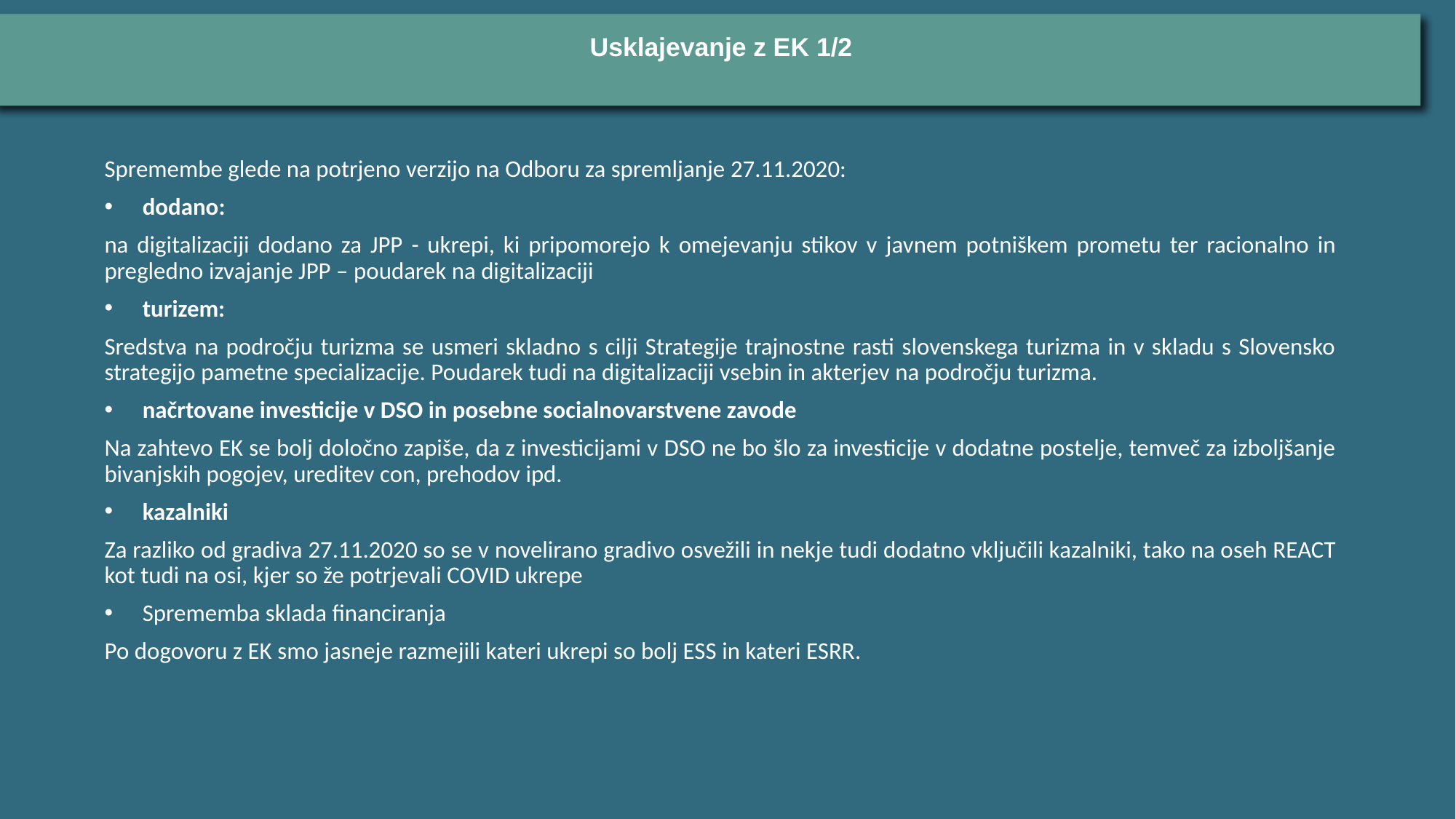

Usklajevanje z EK 1/2

Spremembe glede na potrjeno verzijo na Odboru za spremljanje 27.11.2020:
dodano:
na digitalizaciji dodano za JPP - ukrepi, ki pripomorejo k omejevanju stikov v javnem potniškem prometu ter racionalno in pregledno izvajanje JPP – poudarek na digitalizaciji
turizem:
Sredstva na področju turizma se usmeri skladno s cilji Strategije trajnostne rasti slovenskega turizma in v skladu s Slovensko strategijo pametne specializacije. Poudarek tudi na digitalizaciji vsebin in akterjev na področju turizma.
načrtovane investicije v DSO in posebne socialnovarstvene zavode
Na zahtevo EK se bolj določno zapiše, da z investicijami v DSO ne bo šlo za investicije v dodatne postelje, temveč za izboljšanje bivanjskih pogojev, ureditev con, prehodov ipd.
kazalniki
Za razliko od gradiva 27.11.2020 so se v novelirano gradivo osvežili in nekje tudi dodatno vključili kazalniki, tako na oseh REACT kot tudi na osi, kjer so že potrjevali COVID ukrepe
Sprememba sklada financiranja
Po dogovoru z EK smo jasneje razmejili kateri ukrepi so bolj ESS in kateri ESRR.